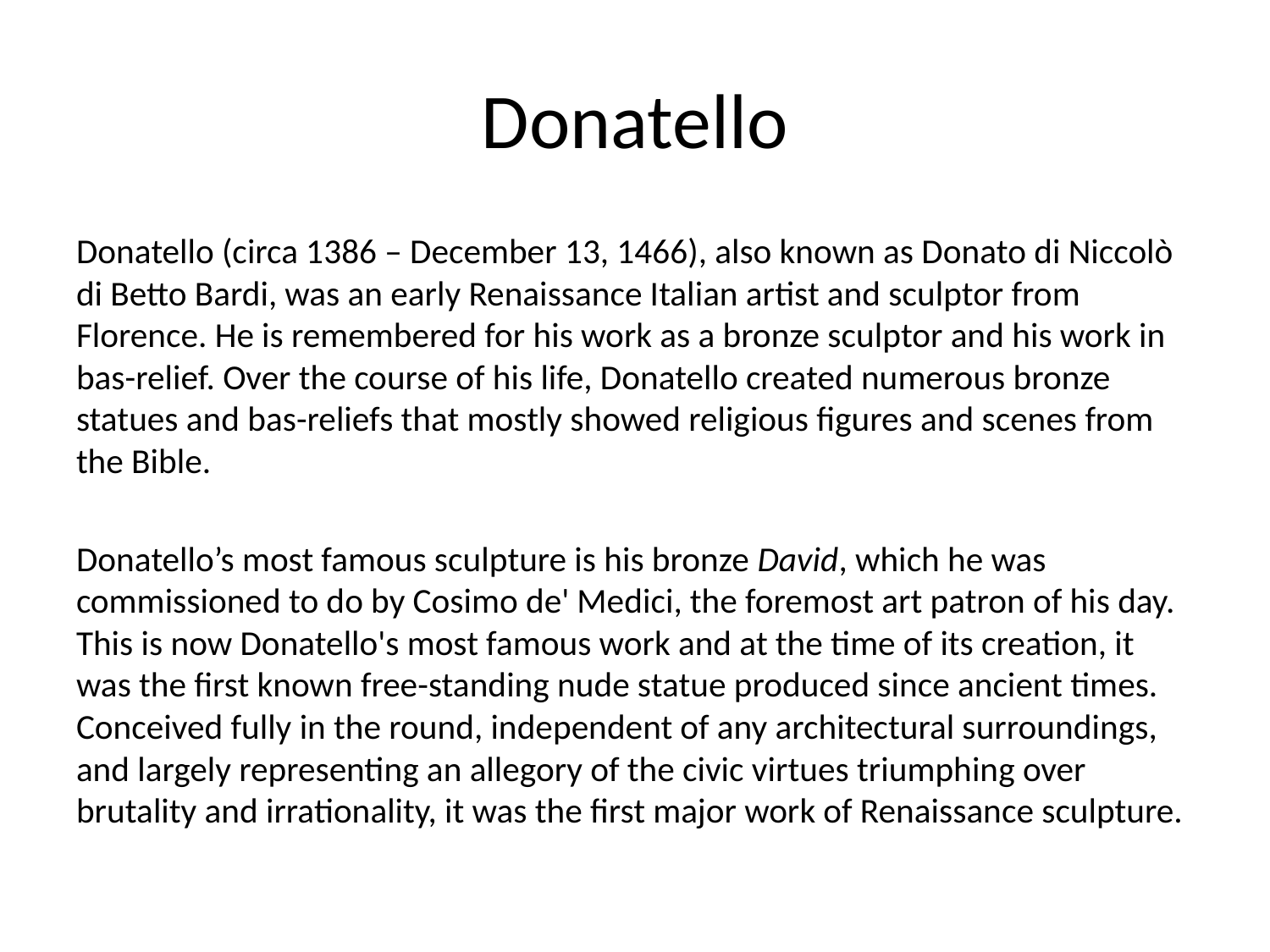

# Donatello
Donatello (circa 1386 – December 13, 1466), also known as Donato di Niccolò di Betto Bardi, was an early Renaissance Italian artist and sculptor from Florence. He is remembered for his work as a bronze sculptor and his work in bas-relief. Over the course of his life, Donatello created numerous bronze statues and bas-reliefs that mostly showed religious figures and scenes from the Bible.

Donatello’s most famous sculpture is his bronze David, which he was commissioned to do by Cosimo de' Medici, the foremost art patron of his day. This is now Donatello's most famous work and at the time of its creation, it was the first known free-standing nude statue produced since ancient times. Conceived fully in the round, independent of any architectural surroundings, and largely representing an allegory of the civic virtues triumphing over brutality and irrationality, it was the first major work of Renaissance sculpture.